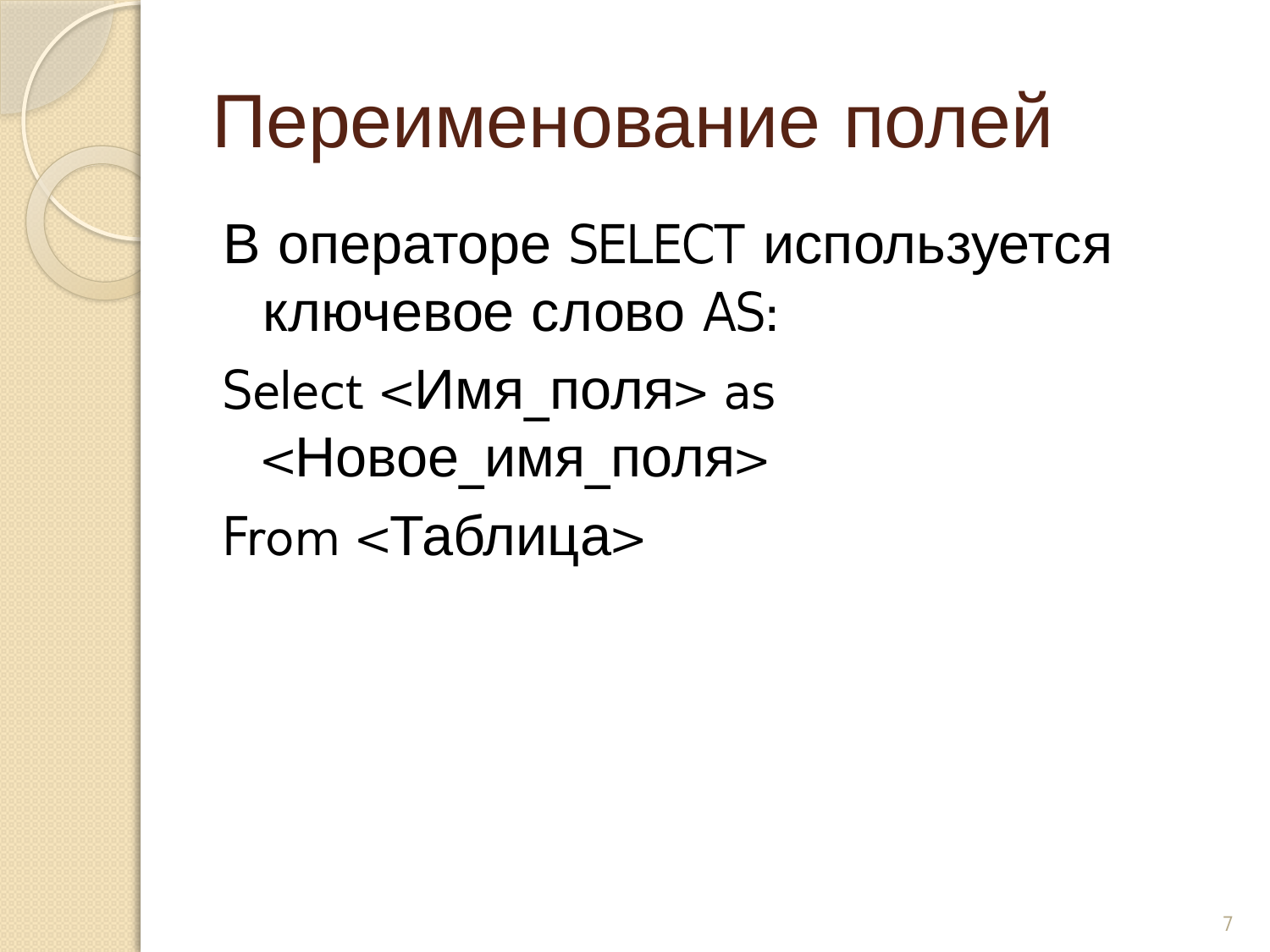

# Переименование полей
В операторе SELECT используется ключевое слово AS:
Select <Имя_поля> as <Новое_имя_поля>
From <Таблица>
7